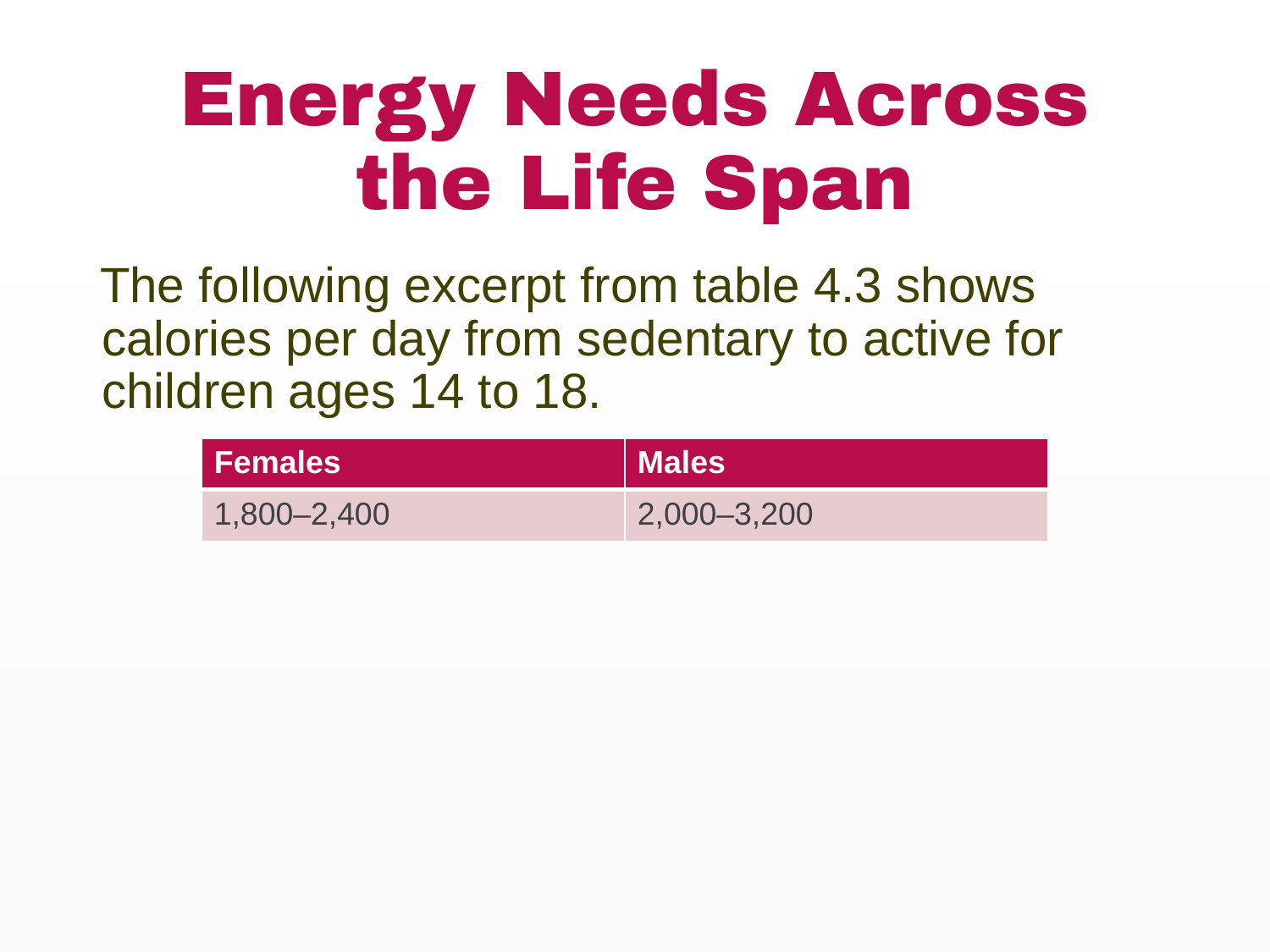

# Energy Needs Across the Life Span
The following excerpt from table 4.3 shows calories per day from sedentary to active for children ages 14 to 18.
| Females | Males |
| --- | --- |
| 1,800–2,400 | 2,000–3,200 |